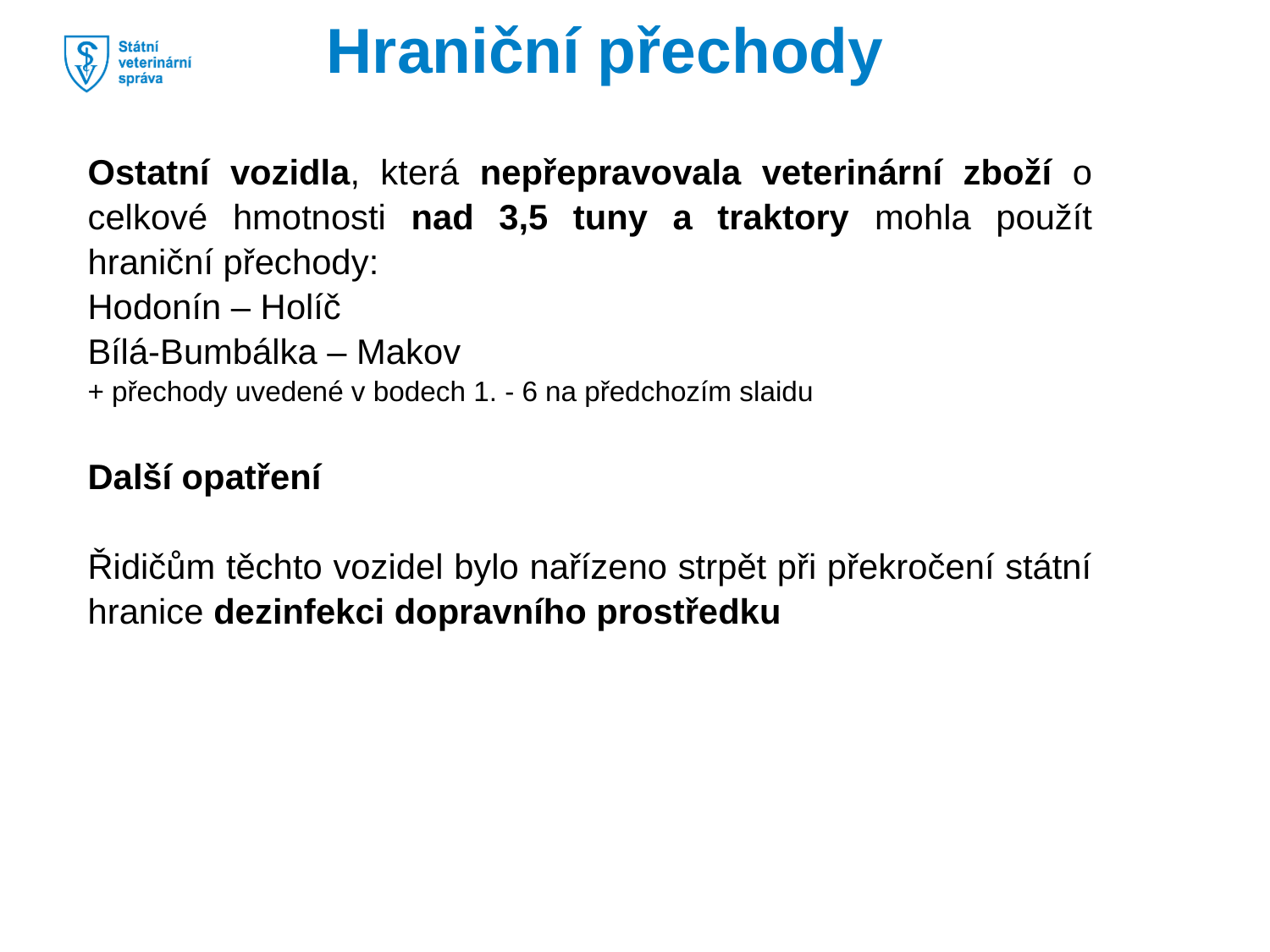

Hraniční přechody

Ostatní vozidla, která nepřepravovala veterinární zboží o celkové hmotnosti nad 3,5 tuny a traktory mohla použít hraniční přechody:
Hodonín – Holíč
Bílá-Bumbálka – Makov
+ přechody uvedené v bodech 1. - 6 na předchozím slaidu

Další opatření

Řidičům těchto vozidel bylo nařízeno strpět při překročení státní hranice dezinfekci dopravního prostředku